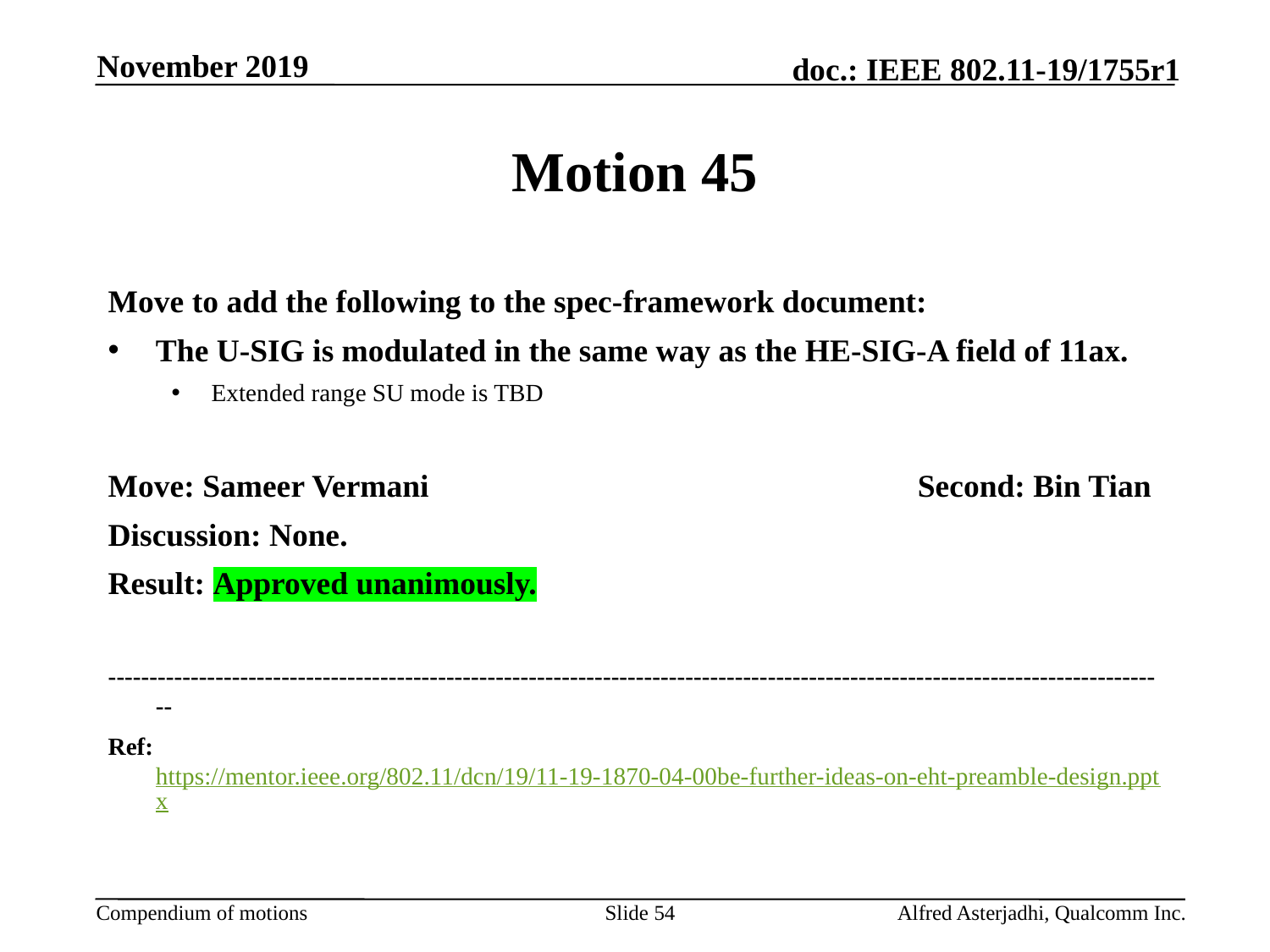

November 2019
# Motion 45
Move to add the following to the spec-framework document:
The U-SIG is modulated in the same way as the HE-SIG-A field of 11ax.
Extended range SU mode is TBD

Move: Sameer Vermani 				Second: Bin Tian
Discussion: None.
Result: Approved unanimously.

---------------------------------------------------------------------------------------------------------------------------------
Ref: https://mentor.ieee.org/802.11/dcn/19/11-19-1870-04-00be-further-ideas-on-eht-preamble-design.pptx

Slide 54
Alfred Asterjadhi, Qualcomm Inc.